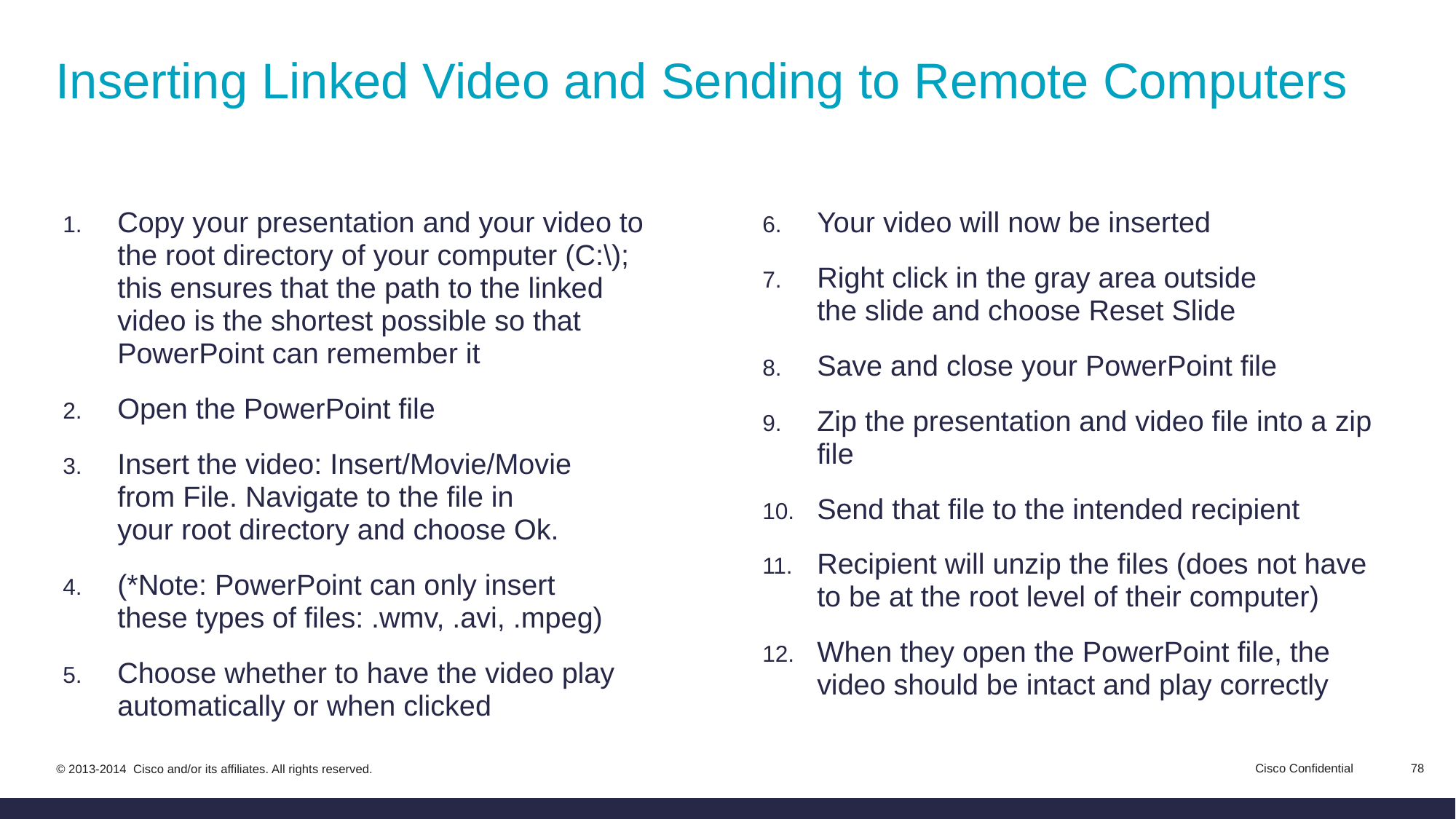

# Inserting Linked Video and Sending to Remote Computers
Copy your presentation and your video to
the root directory of your computer (C:\);
this ensures that the path to the linked
video is the shortest possible so that
PowerPoint can remember it
Open the PowerPoint file
Insert the video: Insert/Movie/Movie
from File. Navigate to the file in
your root directory and choose Ok.
(*Note: PowerPoint can only insert
these types of files: .wmv, .avi, .mpeg)
Choose whether to have the video play automatically or when clicked
Your video will now be inserted
Right click in the gray area outside
the slide and choose Reset Slide
Save and close your PowerPoint file
Zip the presentation and video file into a zip file
Send that file to the intended recipient
Recipient will unzip the files (does not have to be at the root level of their computer)
When they open the PowerPoint file, the video should be intact and play correctly